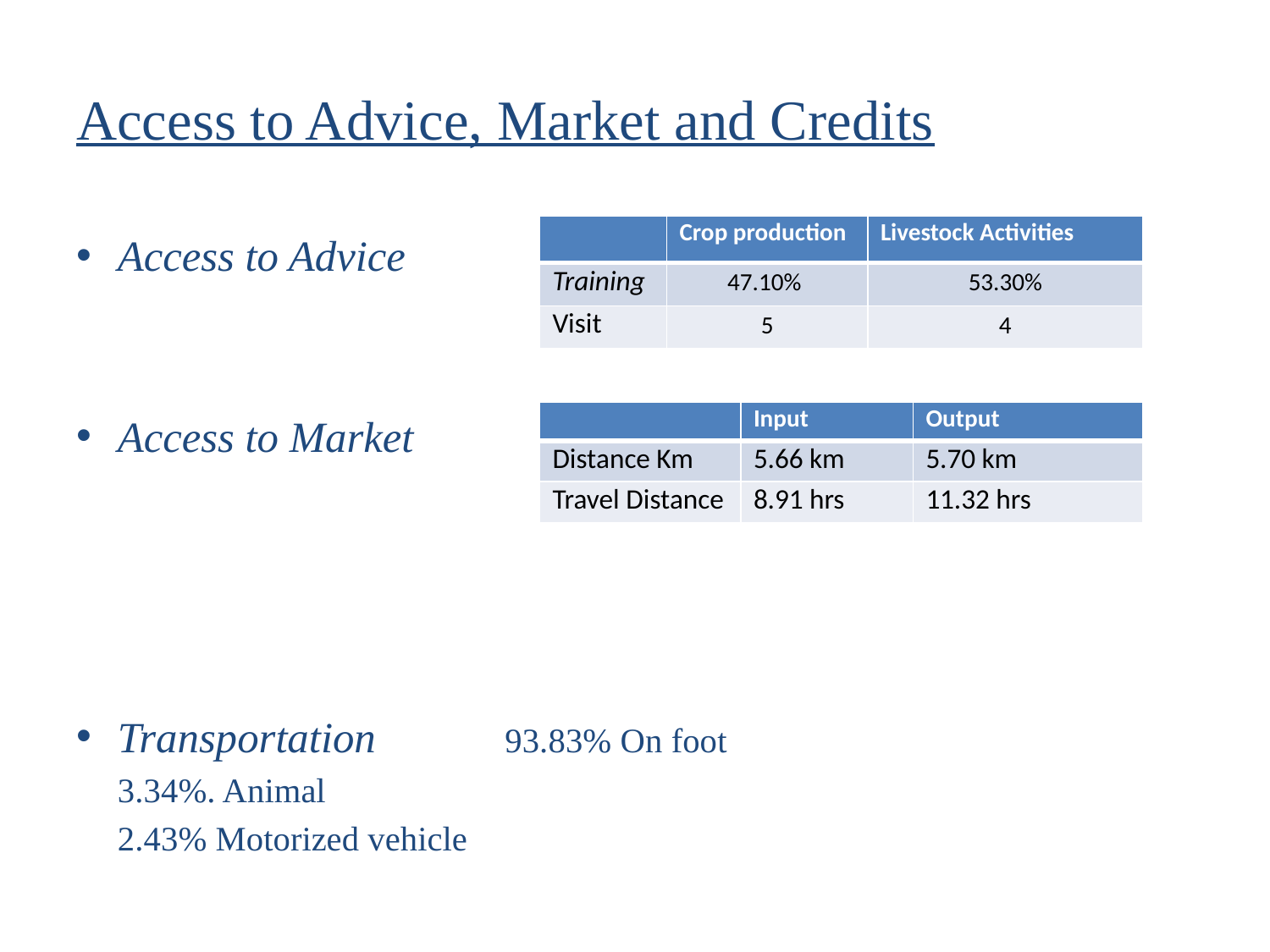

# Access to Advice, Market and Credits
|  | Crop production | Livestock Activities |
| --- | --- | --- |
| Training | 47.10% | 53.30% |
| Visit | 5 | 4 |
Access to Advice

Access to Market

Transportation 	 	93.83% On foot
					3.34%. Animal
					2.43% Motorized vehicle

|  | Input | Output |
| --- | --- | --- |
| Distance Km | 5.66 km | 5.70 km |
| Travel Distance | 8.91 hrs | 11.32 hrs |